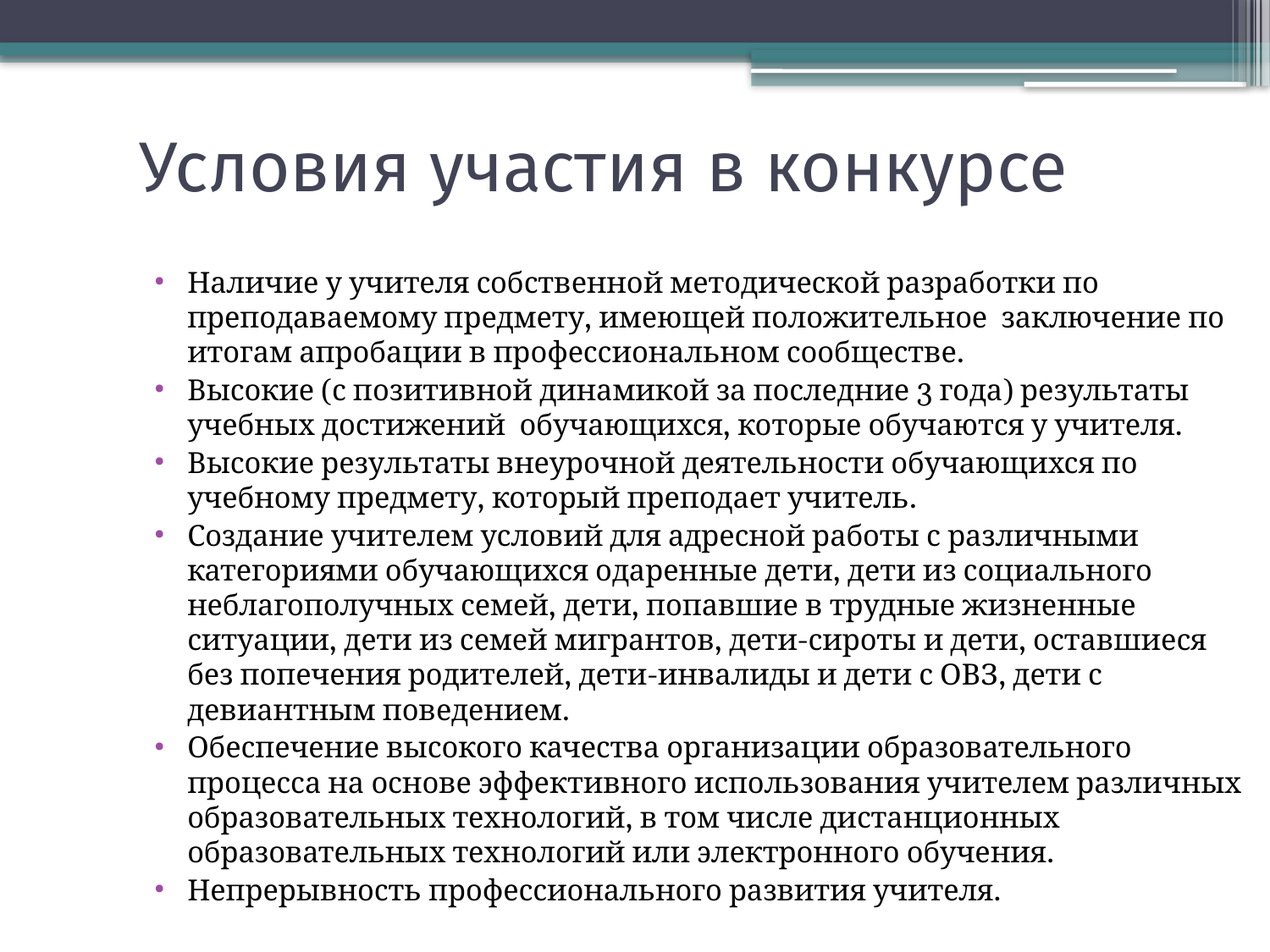

Условия участия в конкурсе
Наличие у учителя собственной методической разработки по преподаваемому предмету, имеющей положительное  заключение по итогам апробации в профессиональном сообществе.
Высокие (с позитивной динамикой за последние 3 года) результаты учебных достижений  обучающихся, которые обучаются у учителя.
Высокие результаты внеурочной деятельности обучающихся по учебному предмету, который преподает учитель.
Создание учителем условий для адресной работы с различными категориями обучающихся одаренные дети, дети из социального неблагополучных семей, дети, попавшие в трудные жизненные ситуации, дети из семей мигрантов, дети-сироты и дети, оставшиеся без попечения родителей, дети-инвалиды и дети с ОВЗ, дети с девиантным поведением.
Обеспечение высокого качества организации образовательного процесса на основе эффективного использования учителем различных образовательных технологий, в том числе дистанционных образовательных технологий или электронного обучения.
Непрерывность профессионального развития учителя.